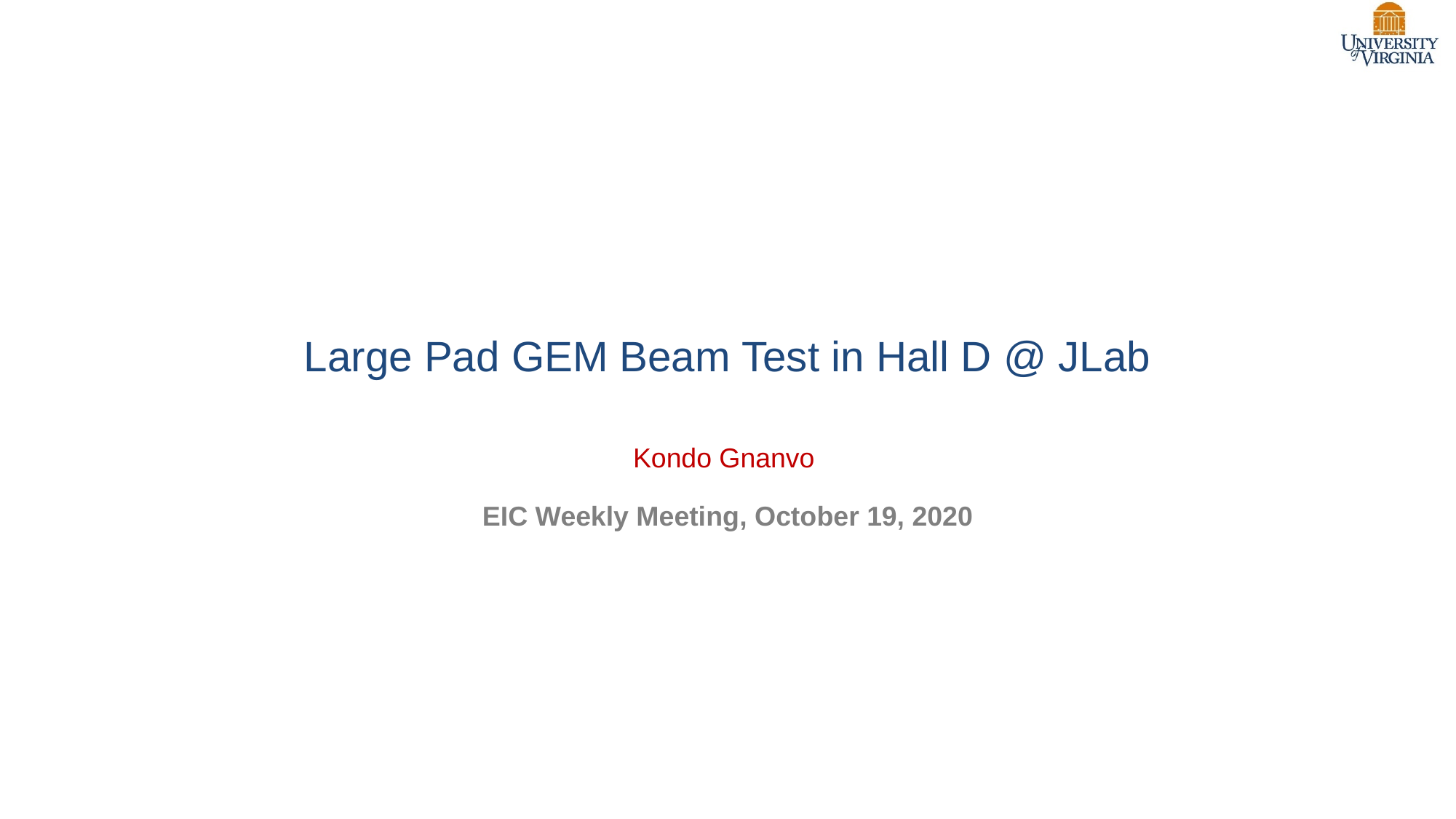

# Large Pad GEM Beam Test in Hall D @ JLab
Kondo Gnanvo
EIC Weekly Meeting, October 19, 2020